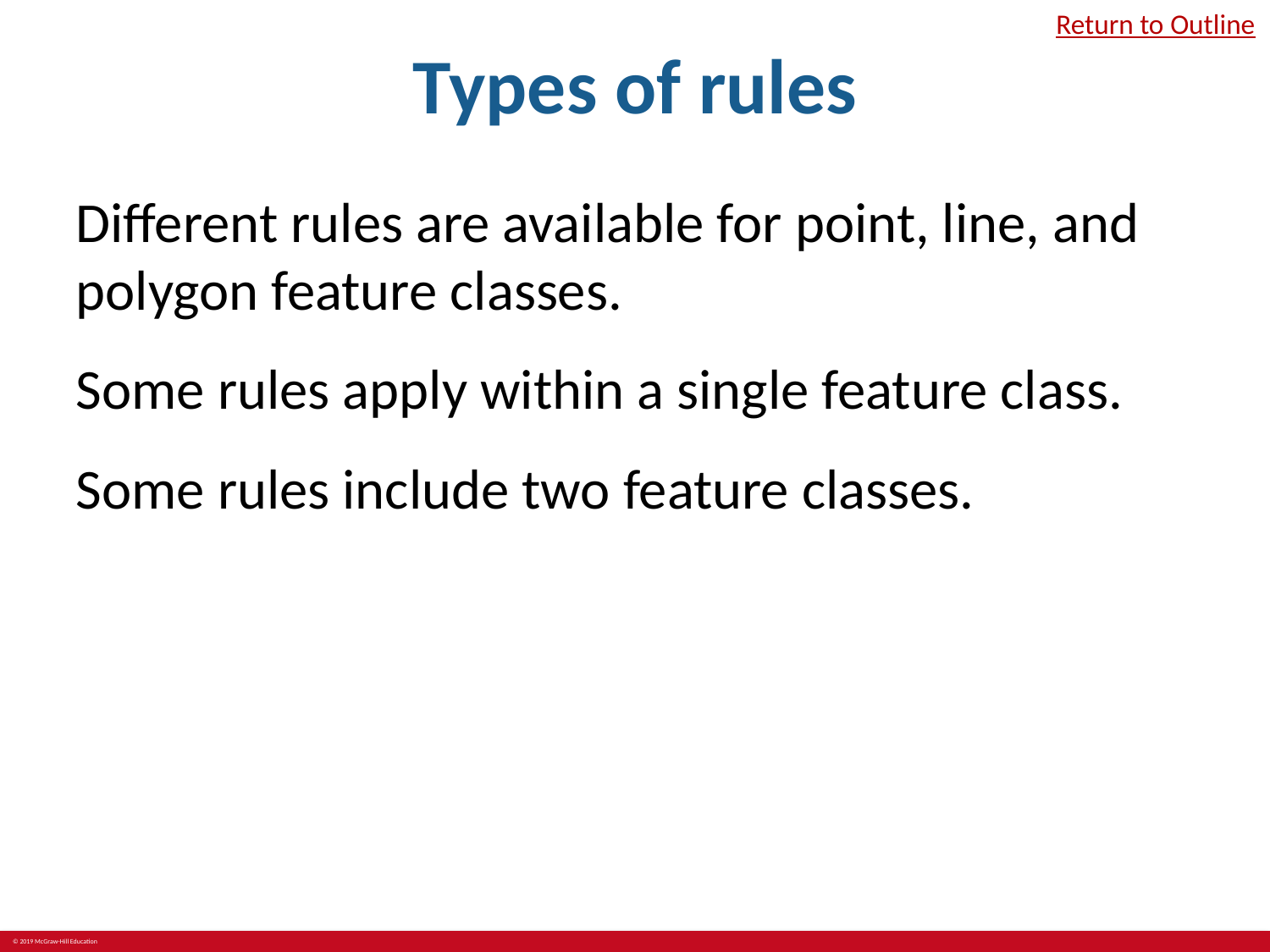

# Types of rules
Return to Outline
Different rules are available for point, line, and polygon feature classes.
Some rules apply within a single feature class.
Some rules include two feature classes.